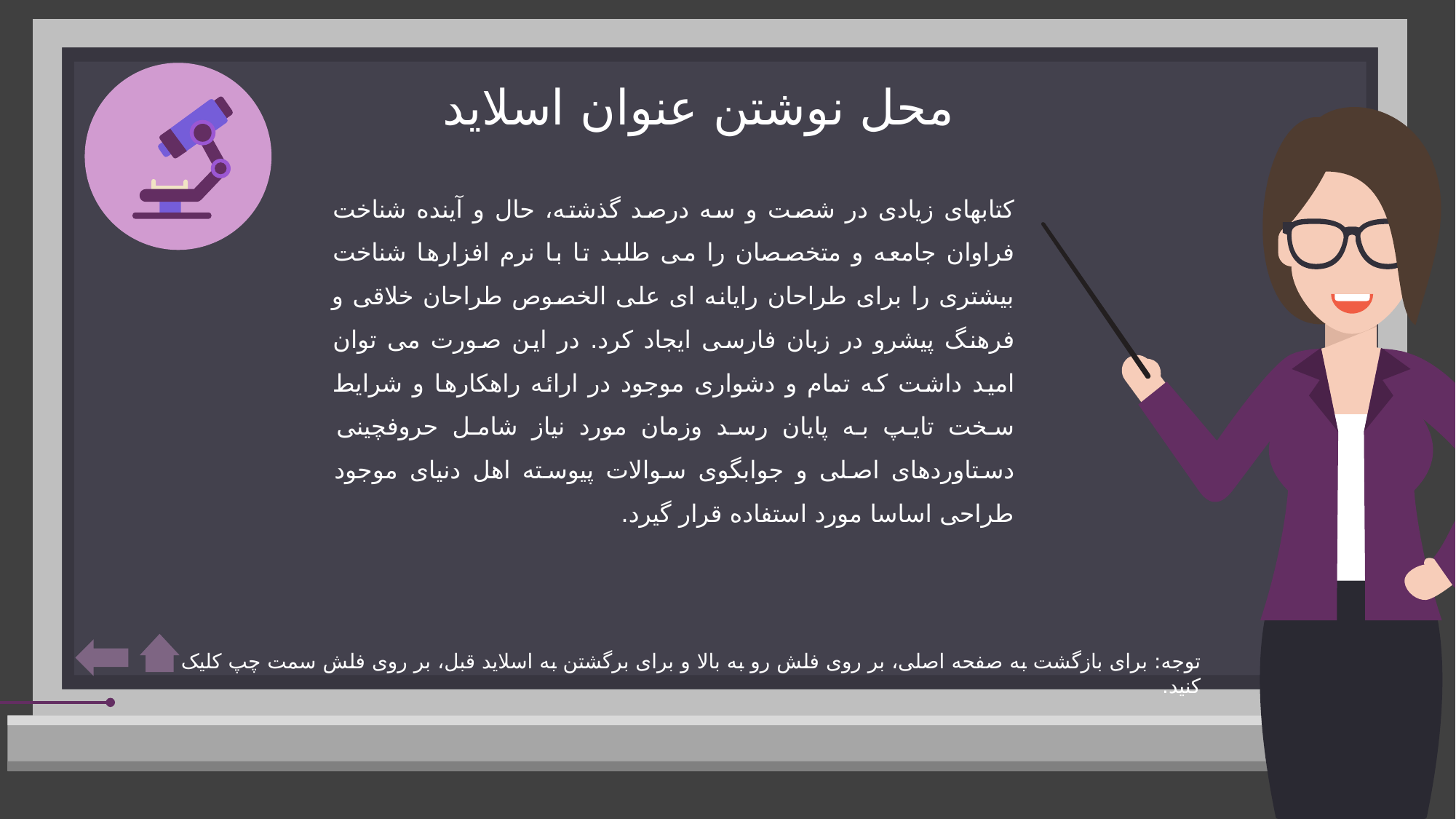

# BIOLOGY2  -  used for hyperlinks  -Do Not Delete This Text

محل نوشتن عنوان اسلاید

کتابهای زیادی در شصت و سه درصد گذشته، حال و آینده شناخت فراوان جامعه و متخصصان را می طلبد تا با نرم افزارها شناخت بیشتری را برای طراحان رایانه ای علی الخصوص طراحان خلاقی و فرهنگ پیشرو در زبان فارسی ایجاد کرد. در این صورت می توان امید داشت که تمام و دشواری موجود در ارائه راهکارها و شرایط سخت تایپ به پایان رسد وزمان مورد نیاز شامل حروفچینی دستاوردهای اصلی و جوابگوی سوالات پیوسته اهل دنیای موجود طراحی اساسا مورد استفاده قرار گیرد.

توجه: برای بازگشت به صفحه اصلی، بر روی فلش رو به بالا و برای برگشتن به اسلاید قبل، بر روی فلش سمت چپ کلیک کنید.